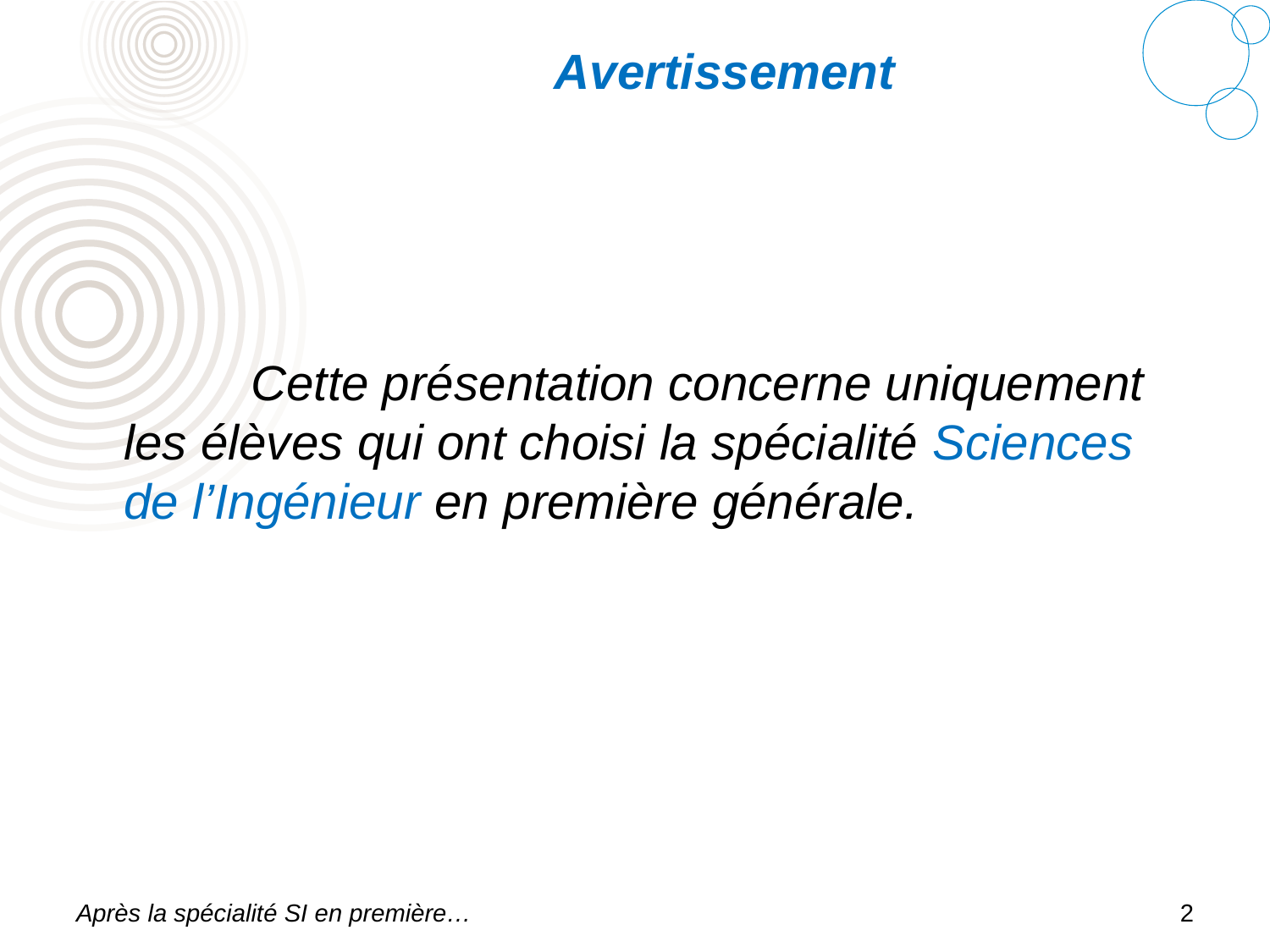

# Avertissement

		Cette présentation concerne uniquement les élèves qui ont choisi la spécialité Sciences de l’Ingénieur en première générale.
Après la spécialité SI en première…
2